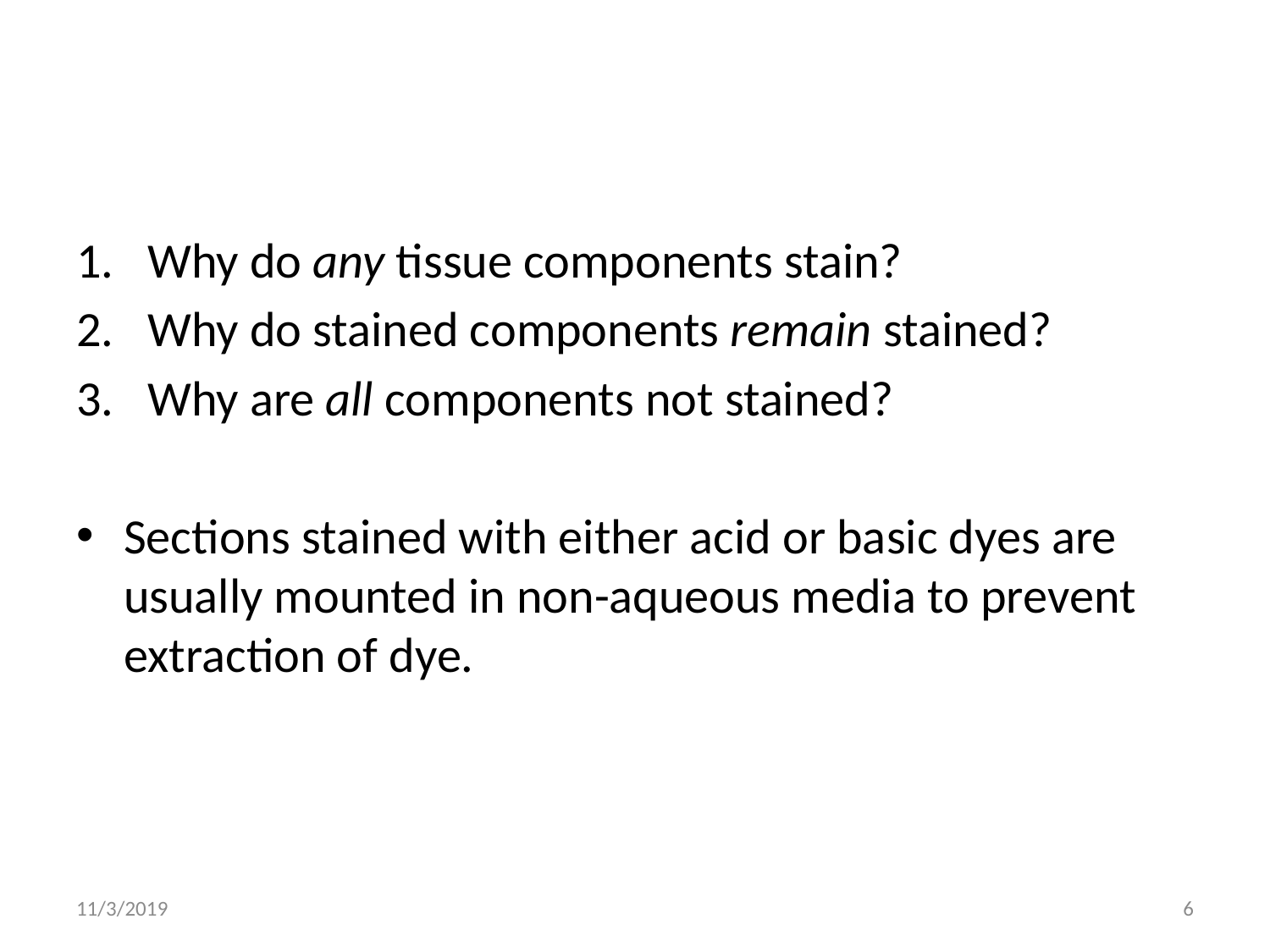

#
Why do any tissue components stain?
Why do stained components remain stained?
Why are all components not stained?

Sections stained with either acid or basic dyes are usually mounted in non-aqueous media to prevent extraction of dye.
11/3/2019
6